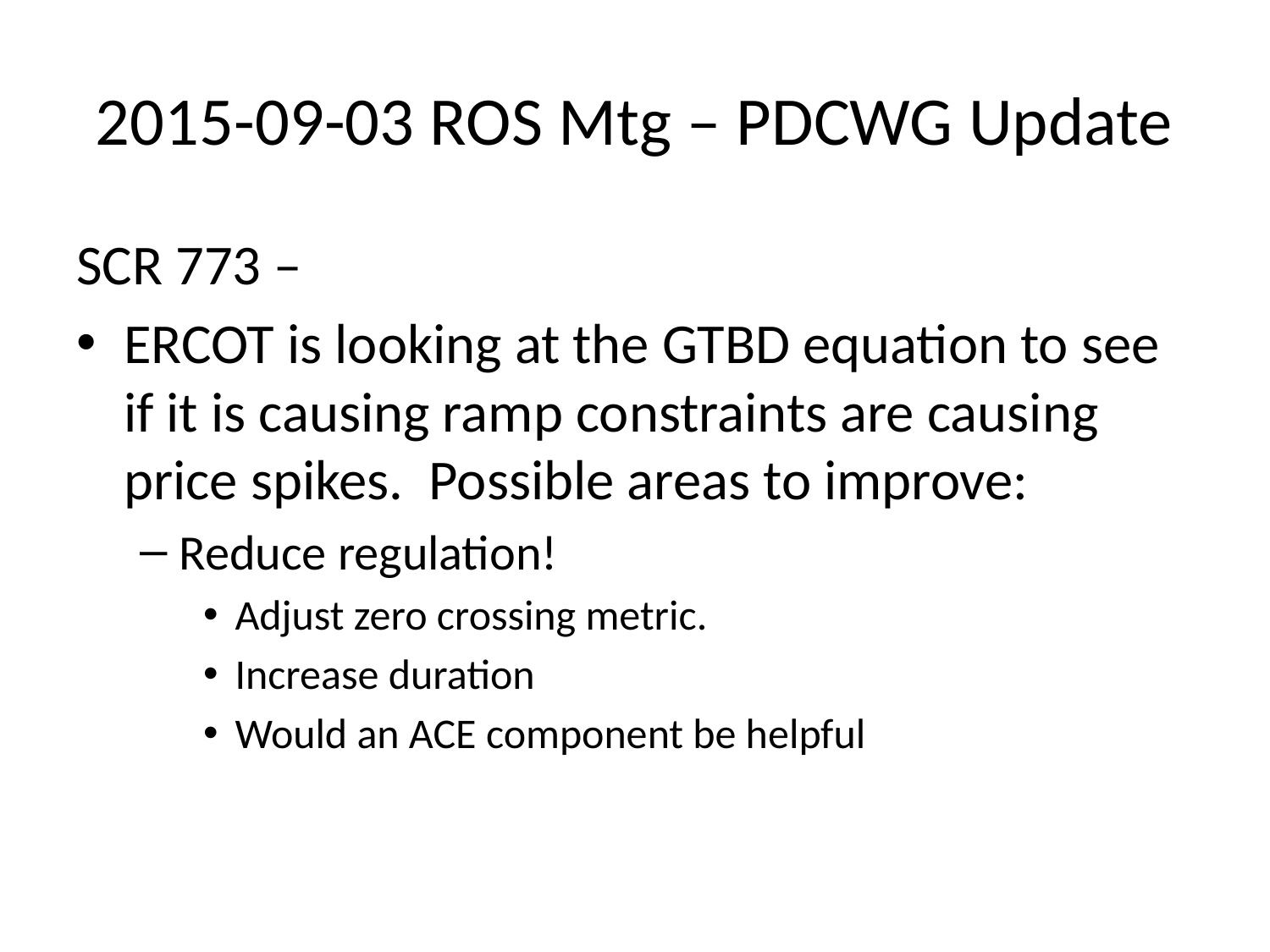

# 2015-09-03 ROS Mtg – PDCWG Update
SCR 773 –
ERCOT is looking at the GTBD equation to see if it is causing ramp constraints are causing price spikes.  Possible areas to improve:
Reduce regulation!
Adjust zero crossing metric.
Increase duration
Would an ACE component be helpful